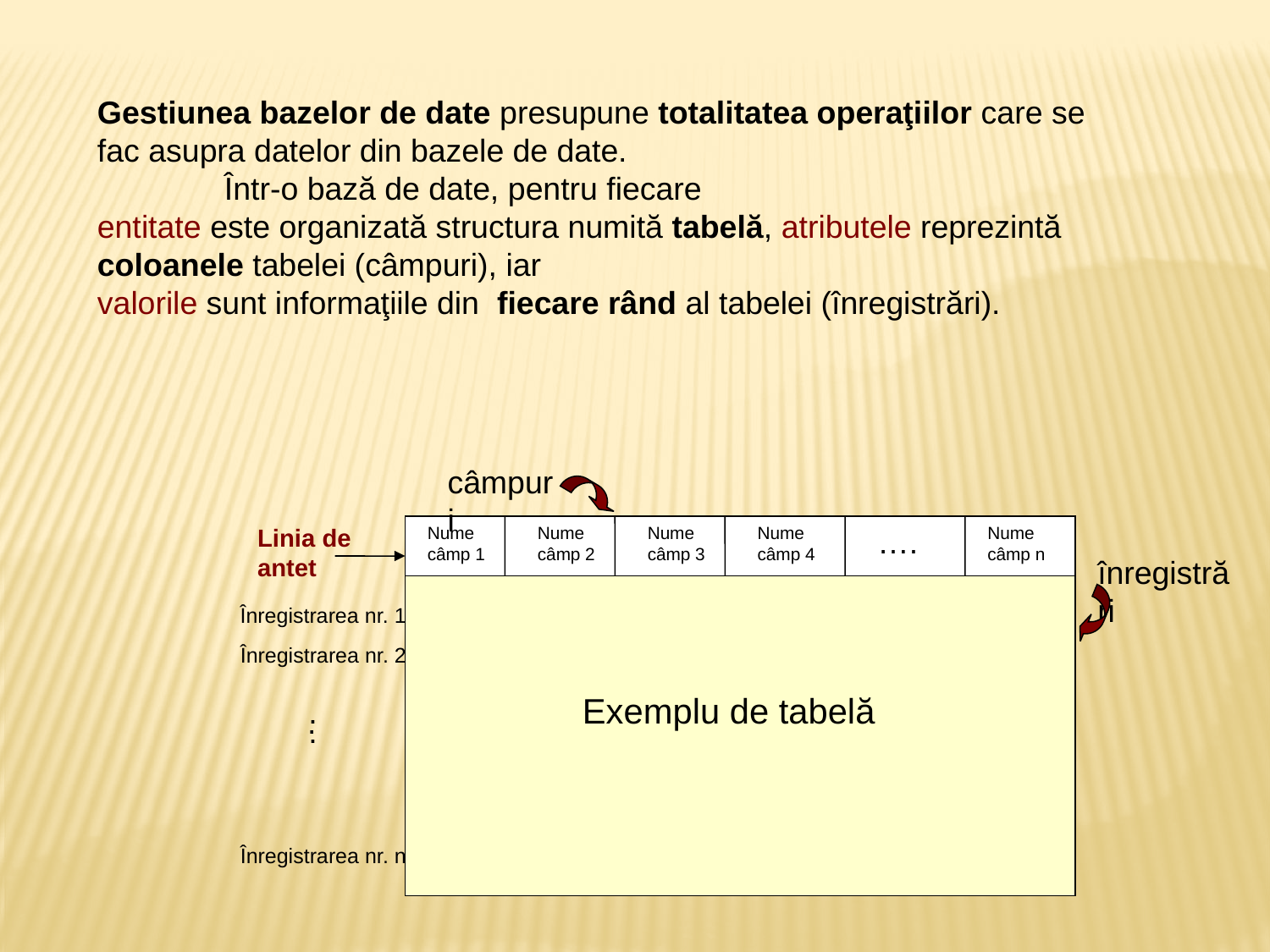

Gestiunea bazelor de date presupune totalitatea operaţiilor care se fac asupra datelor din bazele de date.
	Într-o bază de date, pentru fiecare
entitate este organizată structura numită tabelă, atributele reprezintă coloanele tabelei (câmpuri), iar
valorile sunt informaţiile din  fiecare rând al tabelei (înregistrări).
câmpuri

Linia de antet
Nume câmp 1

Nume câmp 2

Nume câmp 3

Nume câmp 4

….

Nume câmp n

înregistrări

Înregistrarea nr. 1

Înregistrarea nr. 2
Exemplu de tabelă
.
.
.
Înregistrarea nr. n